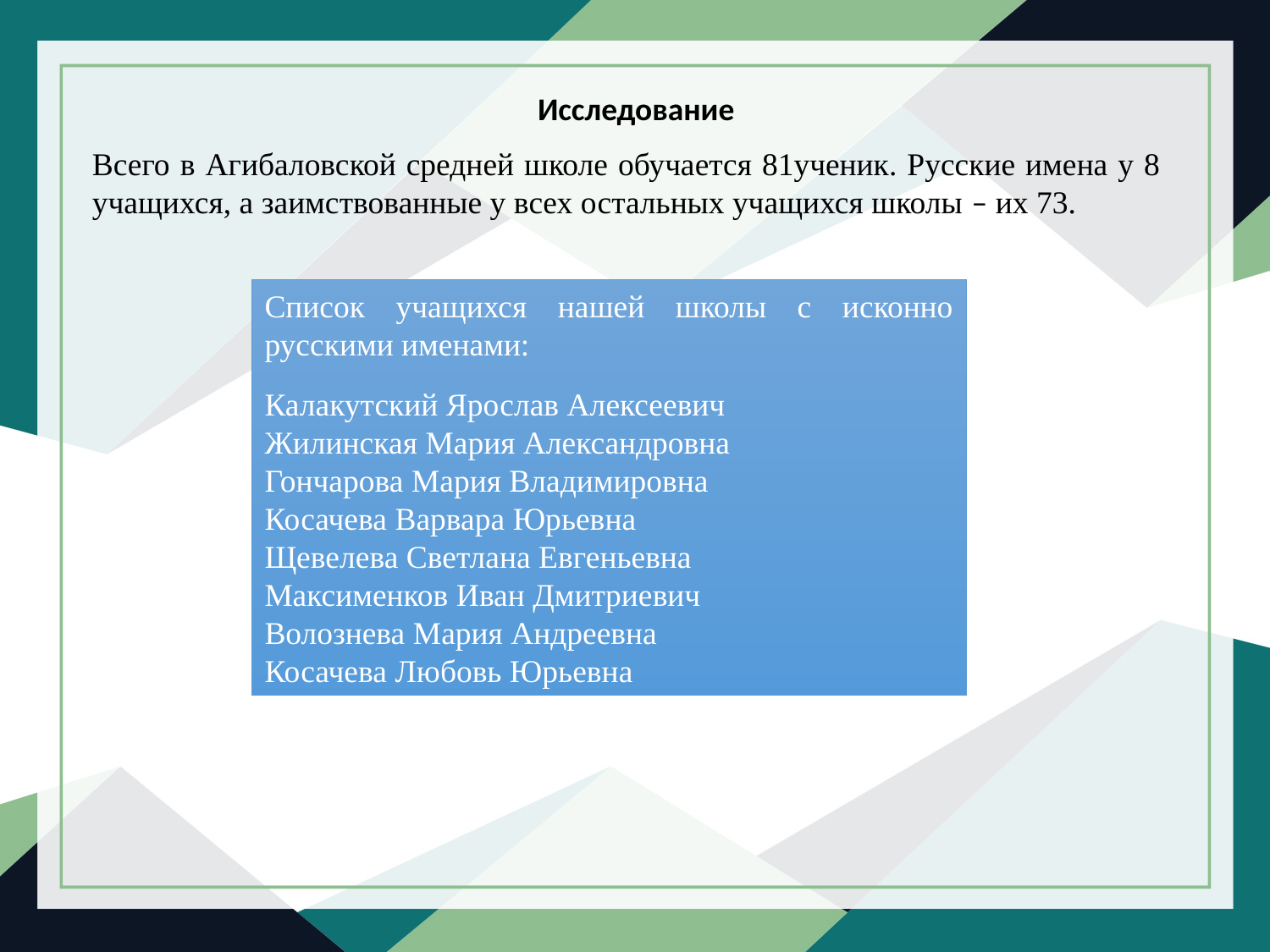

Исследование
Всего в Агибаловской средней школе обучается 81ученик. Русские имена у 8 учащихся, а заимствованные у всех остальных учащихся школы – их 73.
Список учащихся нашей школы с исконно русскими именами:

Калакутский Ярослав Алексеевич
Жилинская Мария Александровна
Гончарова Мария Владимировна
Косачева Варвара Юрьевна
Щевелева Светлана Евгеньевна
Максименков Иван Дмитриевич
Волознева Мария Андреевна
Косачева Любовь Юрьевна